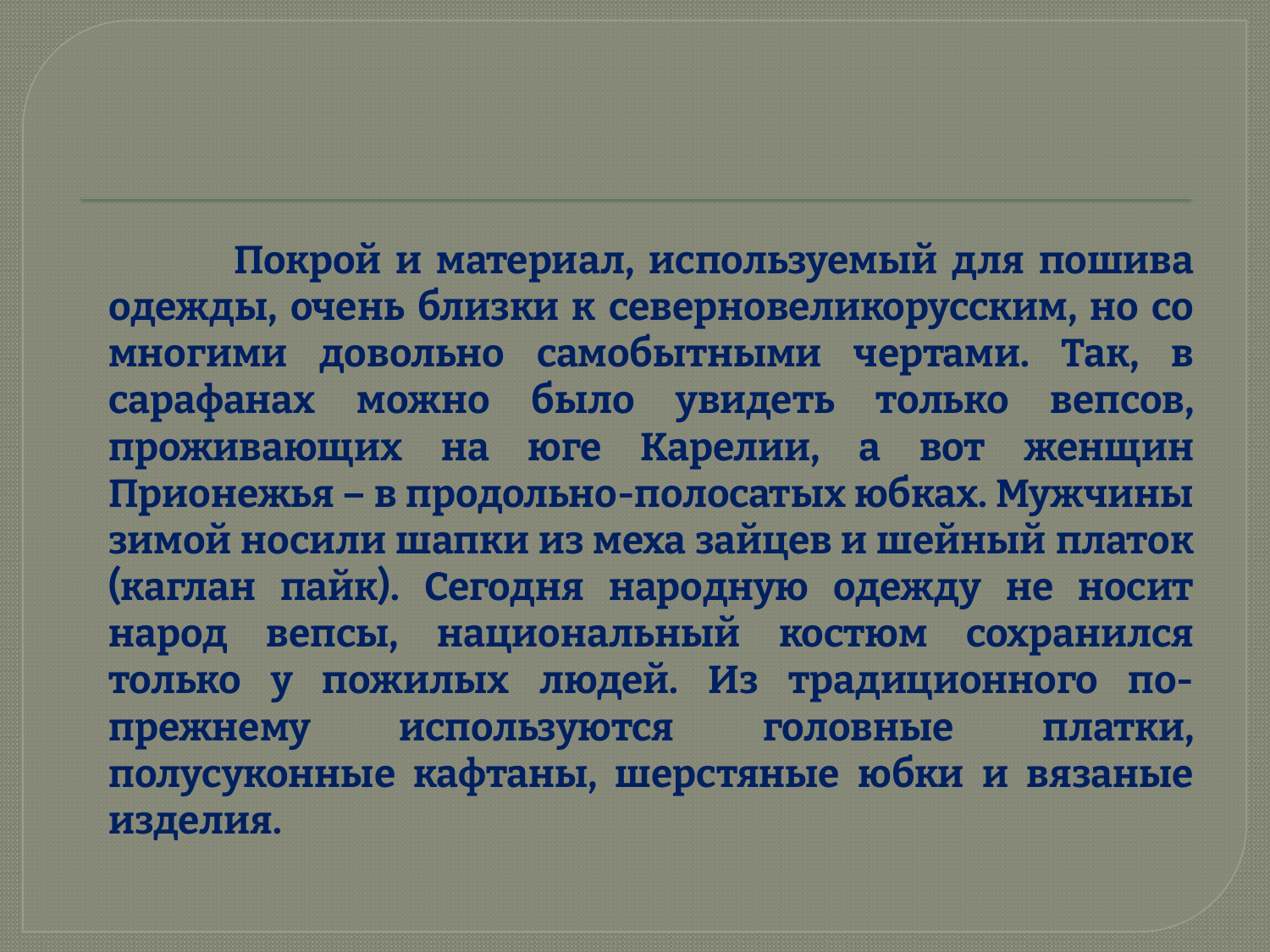

#
           Покрой и материал, используемый для пошива одежды, очень близки к северновеликорусским, но со многими довольно самобытными чертами. Так, в сарафанах можно было увидеть только вепсов, проживающих на юге Карелии, а вот женщин Прионежья – в продольно-полосатых юбках. Мужчины зимой носили шапки из меха зайцев и шейный платок (каглан пайк). Сегодня народную одежду не носит народ вепсы, национальный костюм сохранился только у пожилых людей. Из традиционного по-прежнему используются головные платки, полусуконные кафтаны, шерстяные юбки и вязаные изделия.